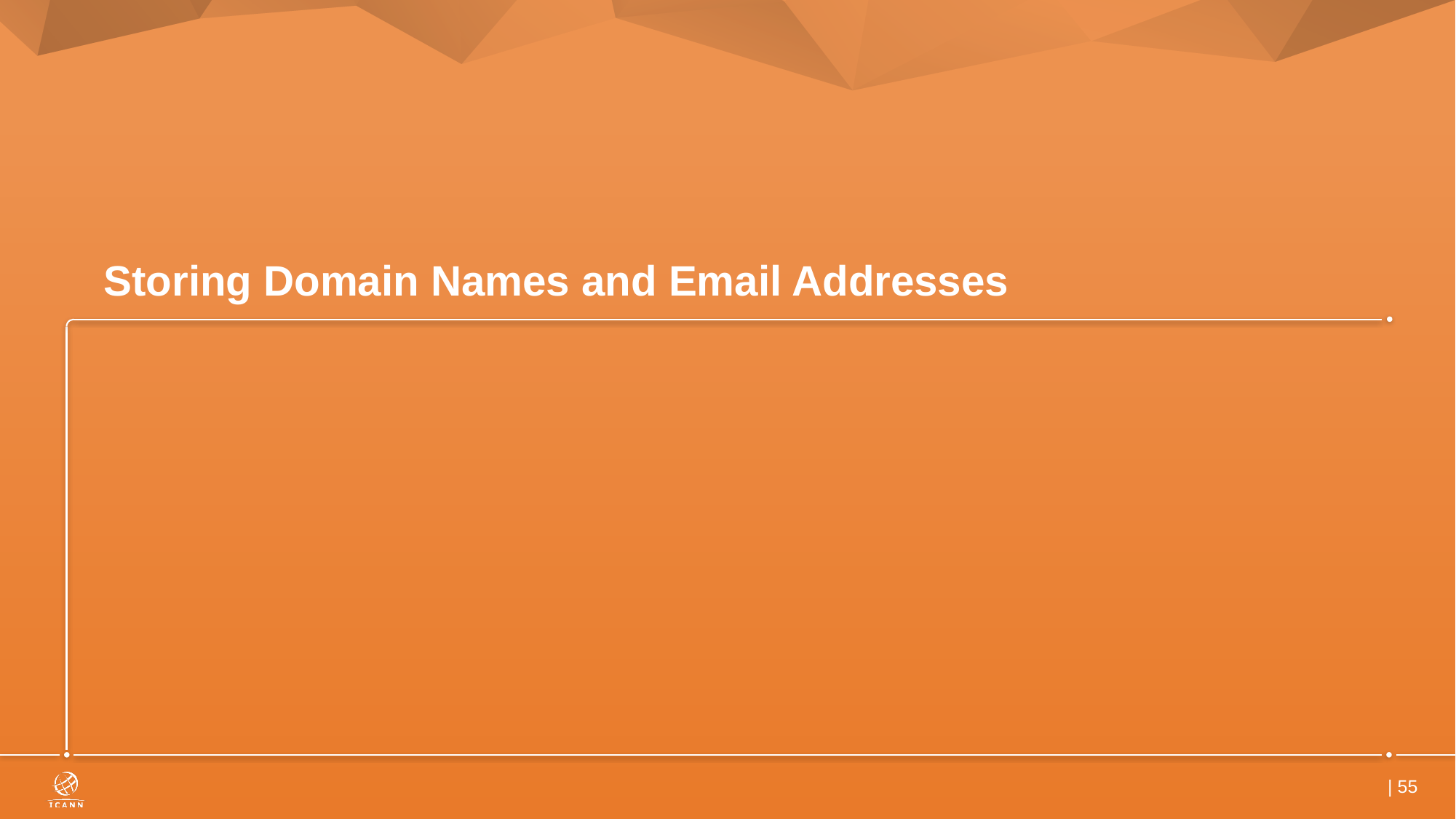

# Storing Domain Names and Email Addresses